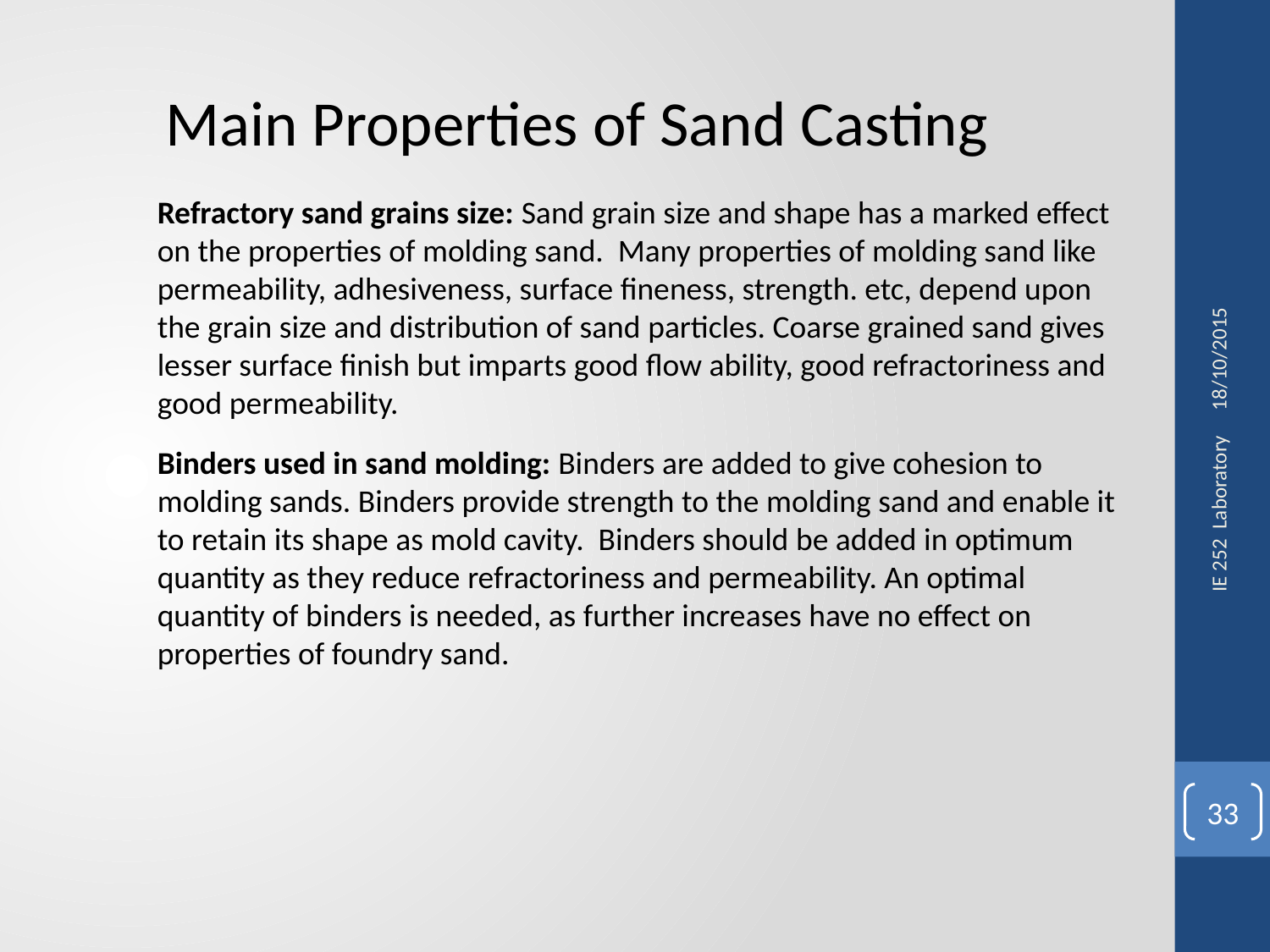

Main Properties of Sand Casting
Refractory sand grains size: Sand grain size and shape has a marked effect on the properties of molding sand.  Many properties of molding sand like permeability, adhesiveness, surface fineness, strength. etc, depend upon the grain size and distribution of sand particles. Coarse grained sand gives lesser surface finish but imparts good flow ability, good refractoriness and good permeability.

18/10/2015
Binders used in sand molding: Binders are added to give cohesion to molding sands. Binders provide strength to the molding sand and enable it to retain its shape as mold cavity.  Binders should be added in optimum quantity as they reduce refractoriness and permeability. An optimal quantity of binders is needed, as further increases have no effect on properties of foundry sand.
IE 252  Laboratory
33